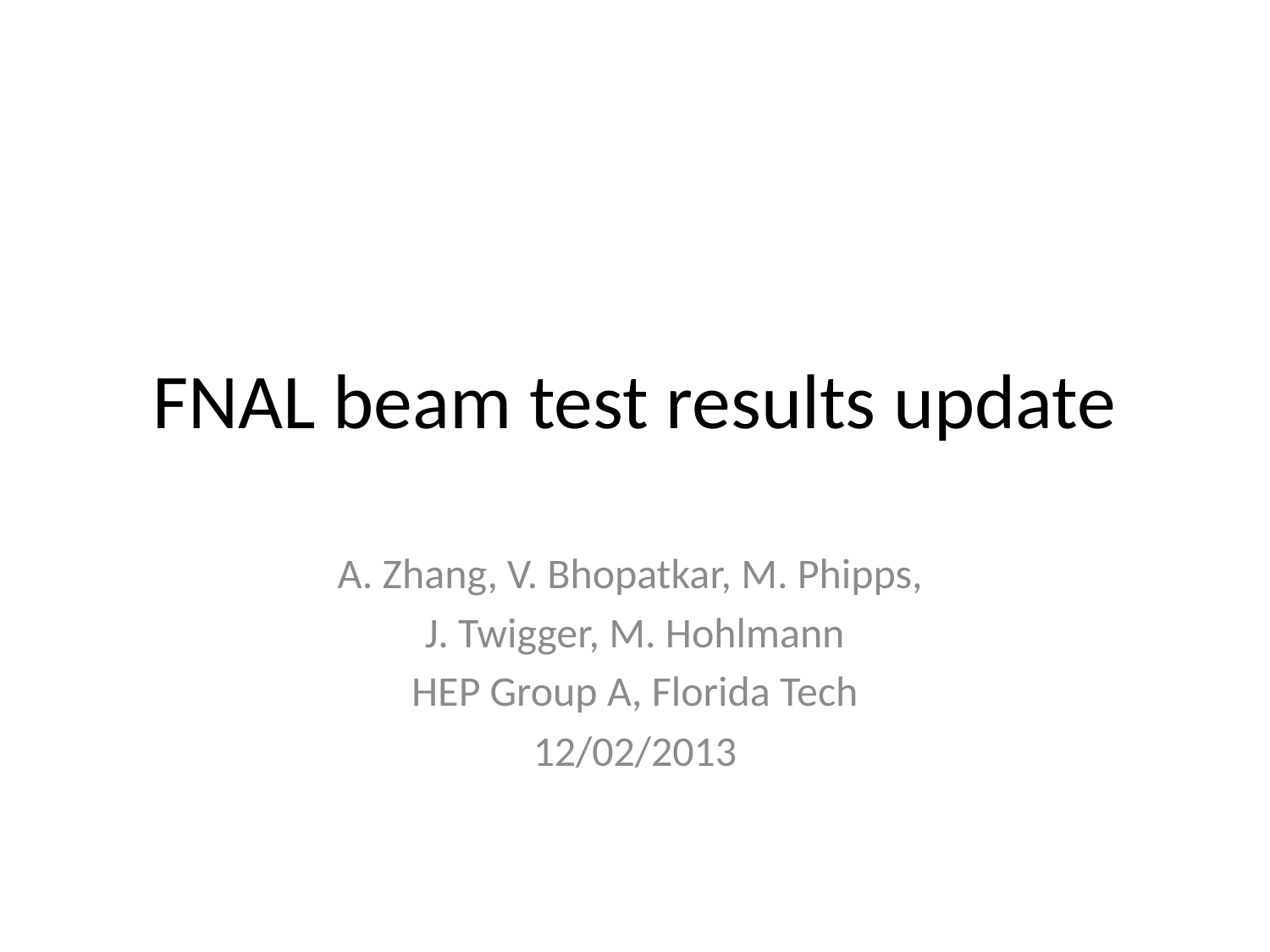

# FNAL beam test results update
A. Zhang, V. Bhopatkar, M. Phipps,
J. Twigger, M. Hohlmann
HEP Group A, Florida Tech
12/02/2013